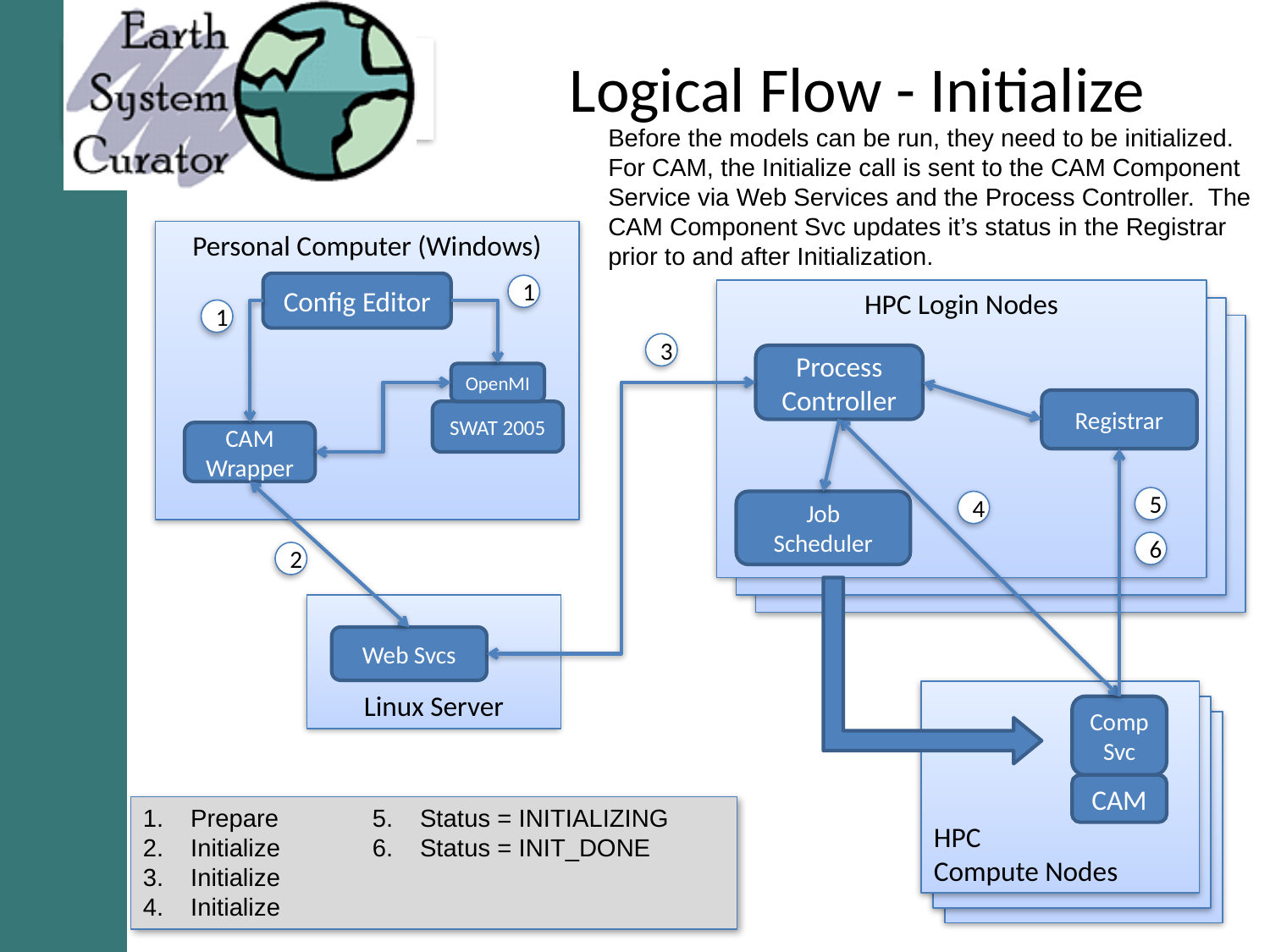

# Logical Flow - Initialize
Before the models can be run, they need to be initialized. For CAM, the Initialize call is sent to the CAM Component  Service via Web Services and the Process Controller.  The CAM Component Svc updates it’s status in the Registrar prior to and after Initialization.
Personal Computer (Windows)
Config Editor
1
HPC Login Nodes

1
3
Process
Controller
OpenMI
Registrar
SWAT 2005
CAM Wrapper
5
Job
Scheduler
4
6
2

Linux Server
Web Svcs
HPC
Compute Nodes

Comp
Svc
CAM

Prepare
Initialize
Initialize
Initialize
Status = INITIALIZING
Status = INIT_DONE